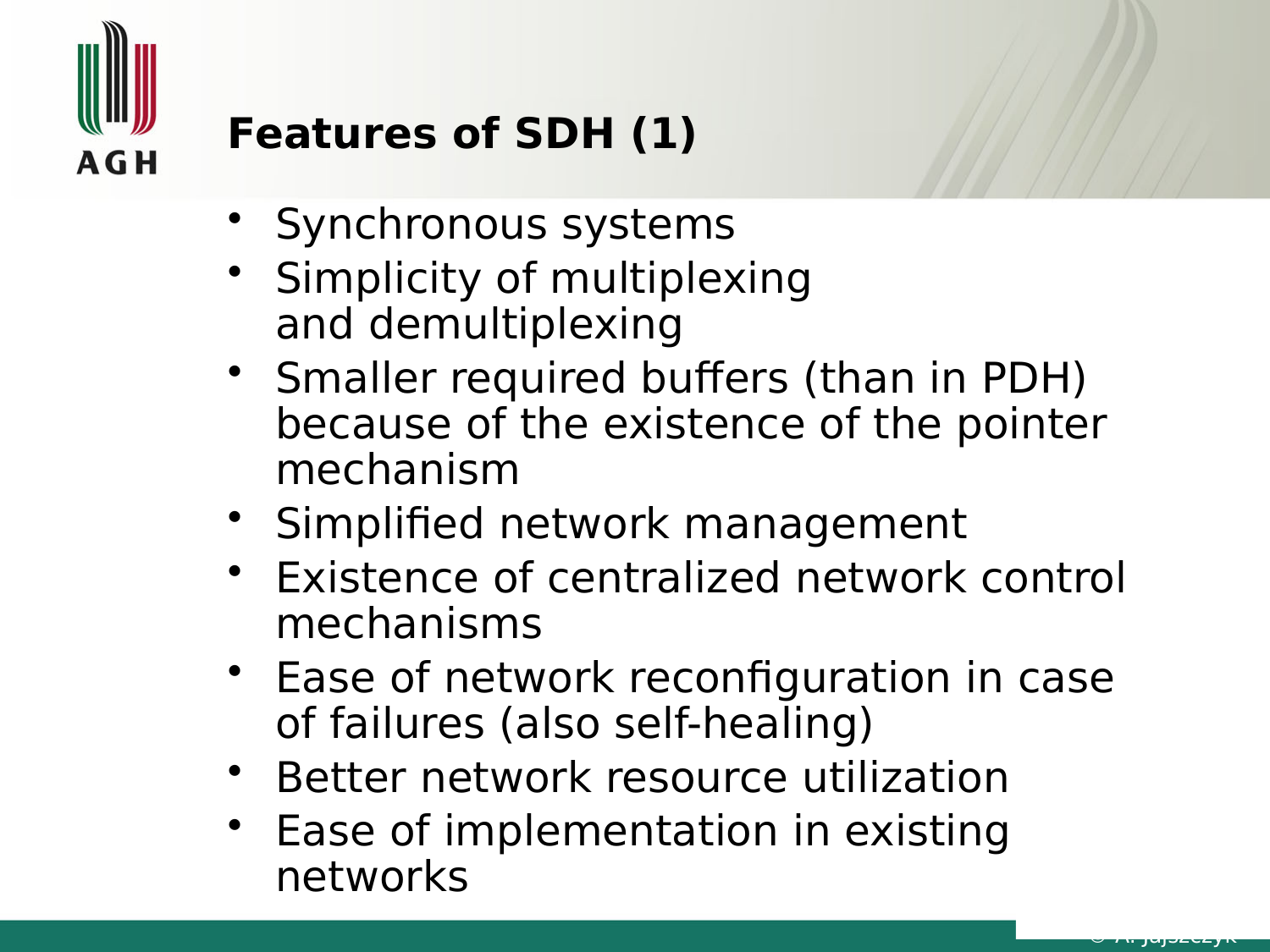

# Features of SDH (1)
Synchronous systems
Simplicity of multiplexing
and demultiplexing
Smaller required buffers (than in PDH) because of the existence of the pointer mechanism
Simplified network management
Existence of centralized network control mechanisms
Ease of network reconfiguration in case
of failures (also self-healing)
Better network resource utilization
Ease of implementation in existing networks